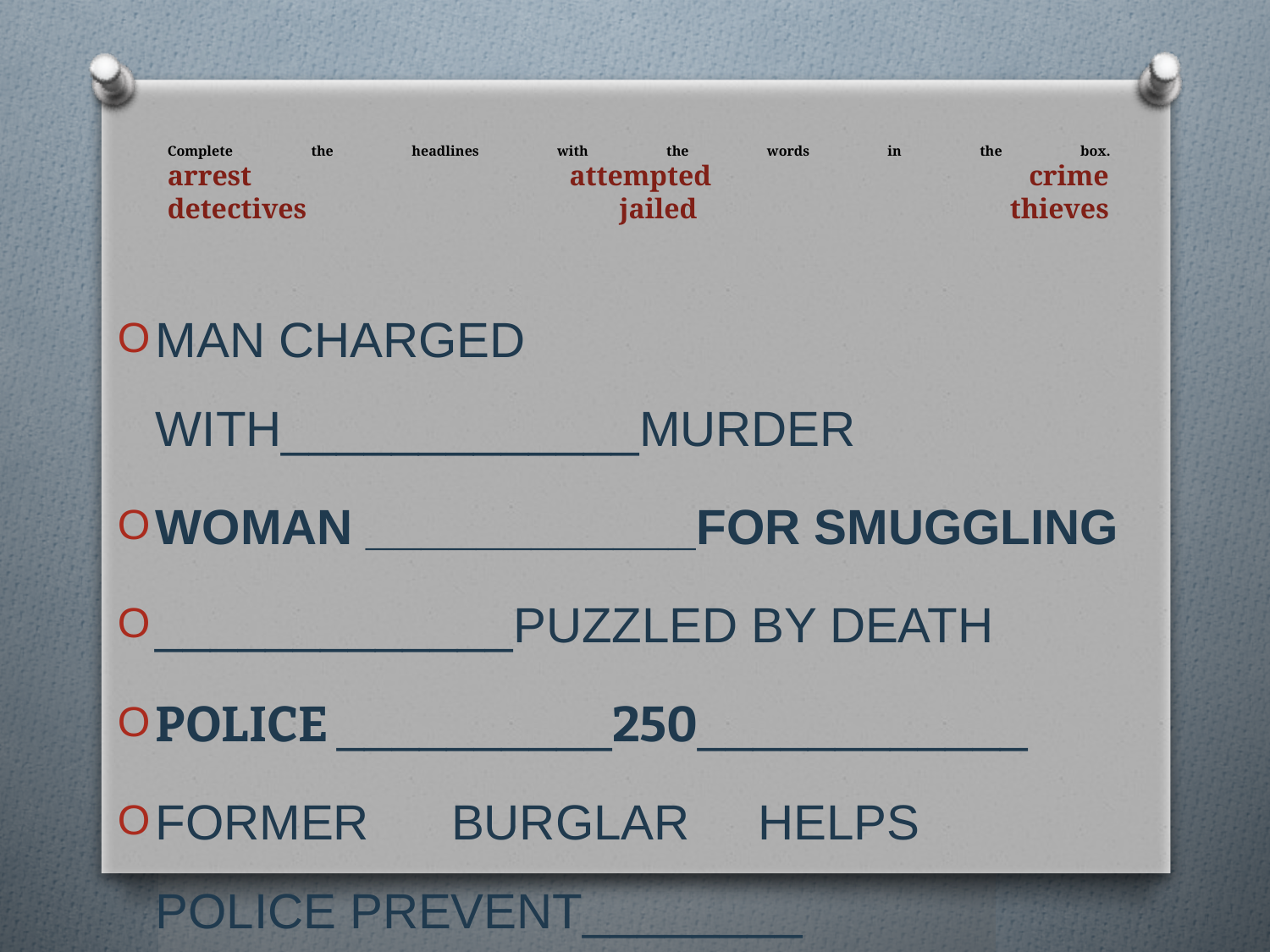

# Complete the headlines with the words in the box. arrest attempted crime detectives jailed thieves
MAN CHARGED WITH_____________MURDER
WOMAN ____________FOR SMUGGLING
_____________PUZZLED BY DEATH
POLICE __________250____________
FORMER      BURGLAR     HELPS      POLICE PREVENT________